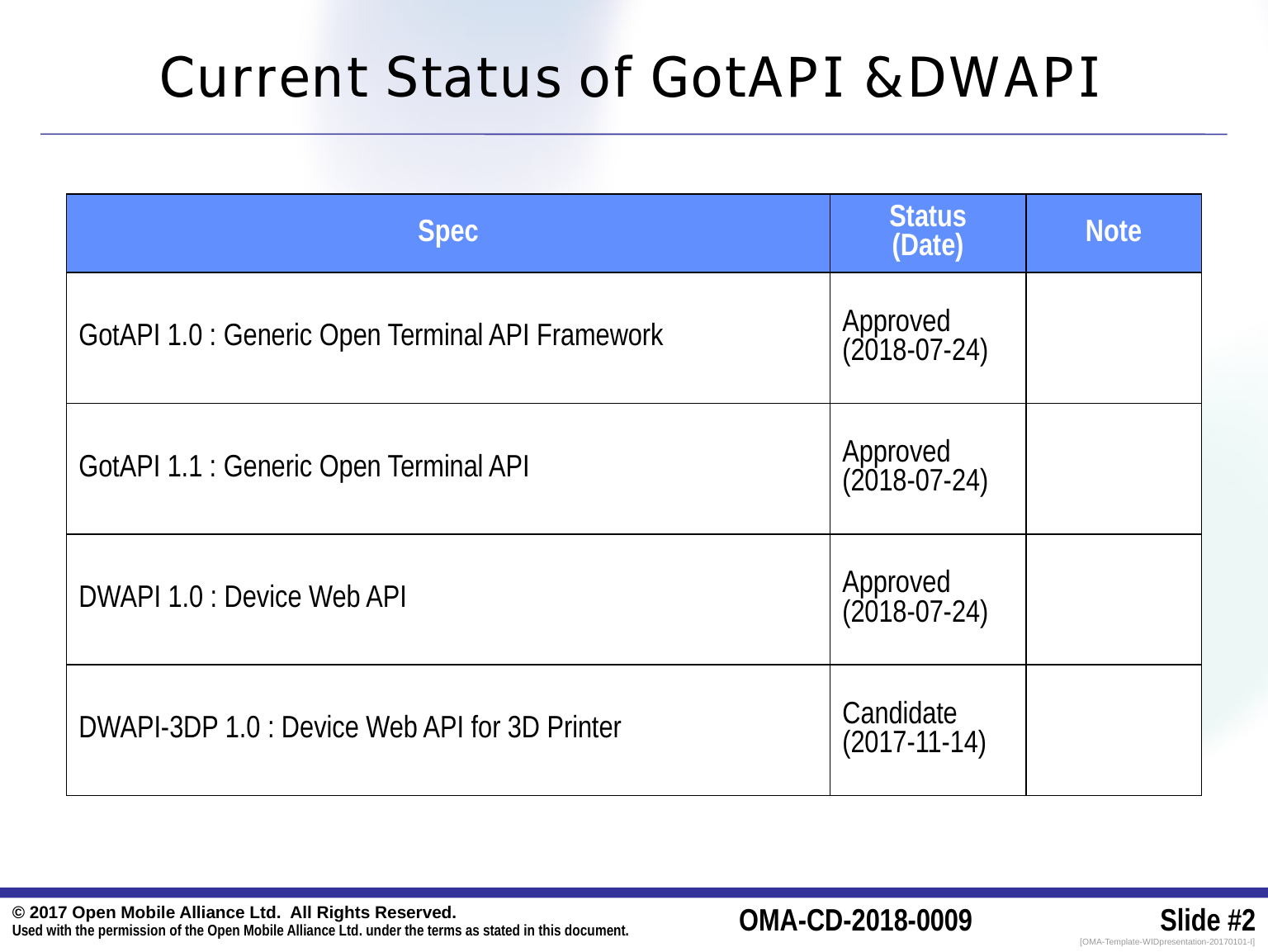

# Current Status of GotAPI &DWAPI
| Spec | Status (Date) | Note |
| --- | --- | --- |
| GotAPI 1.0 : Generic Open Terminal API Framework | Approved (2018-07-24) |  |
| GotAPI 1.1 : Generic Open Terminal API | Approved (2018-07-24) |  |
| DWAPI 1.0 : Device Web API | Approved (2018-07-24) |  |
| DWAPI-3DP 1.0 : Device Web API for 3D Printer | Candidate (2017-11-14) |  |